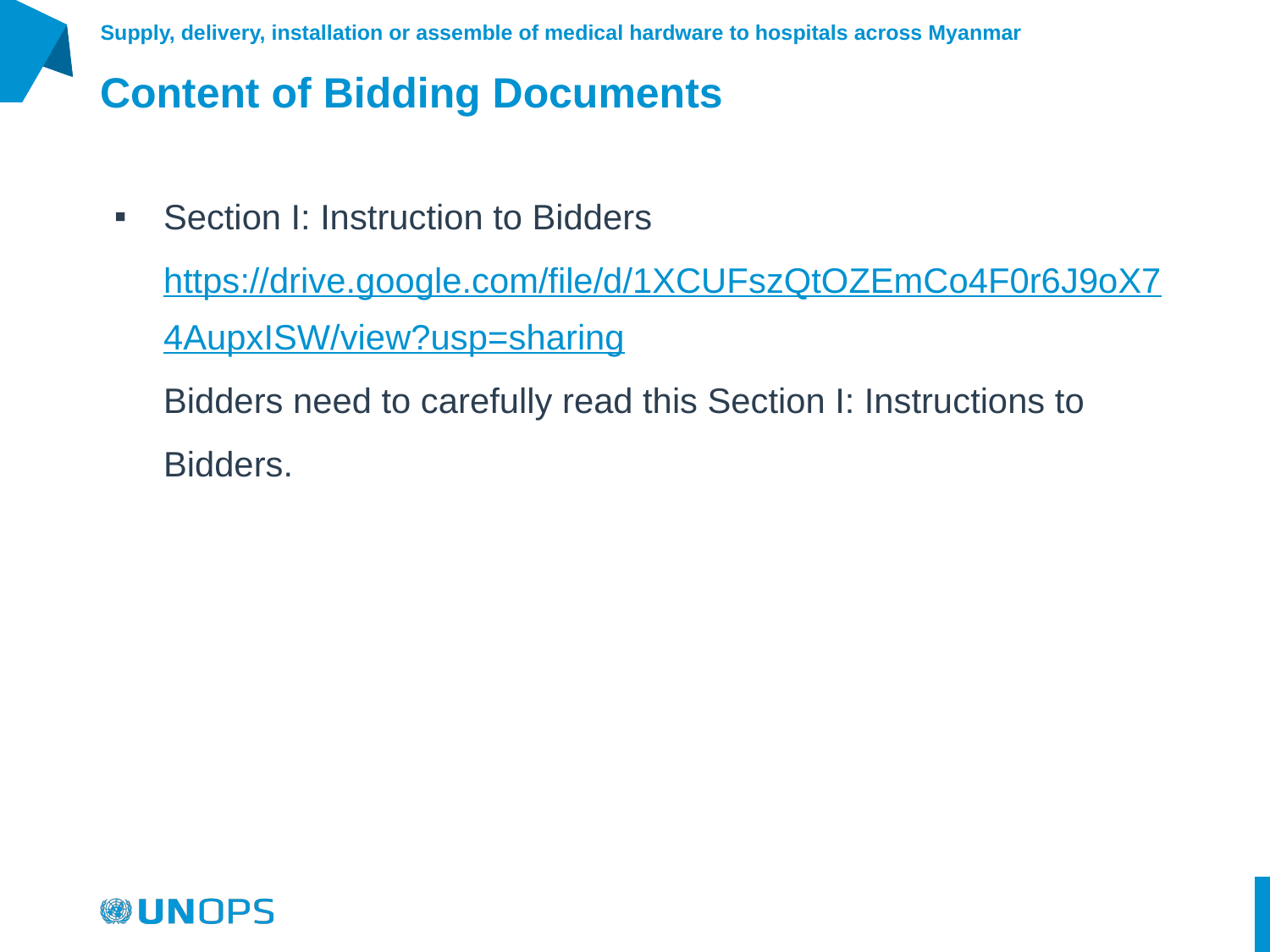

# Content of Bidding Documents
Supply, delivery, installation or assemble of medical hardware to hospitals across Myanmar

Section I: Instruction to Bidders
https://drive.google.com/file/d/1XCUFszQtOZEmCo4F0r6J9oX74AupxISW/view?usp=sharing
Bidders need to carefully read this Section I: Instructions to Bidders.